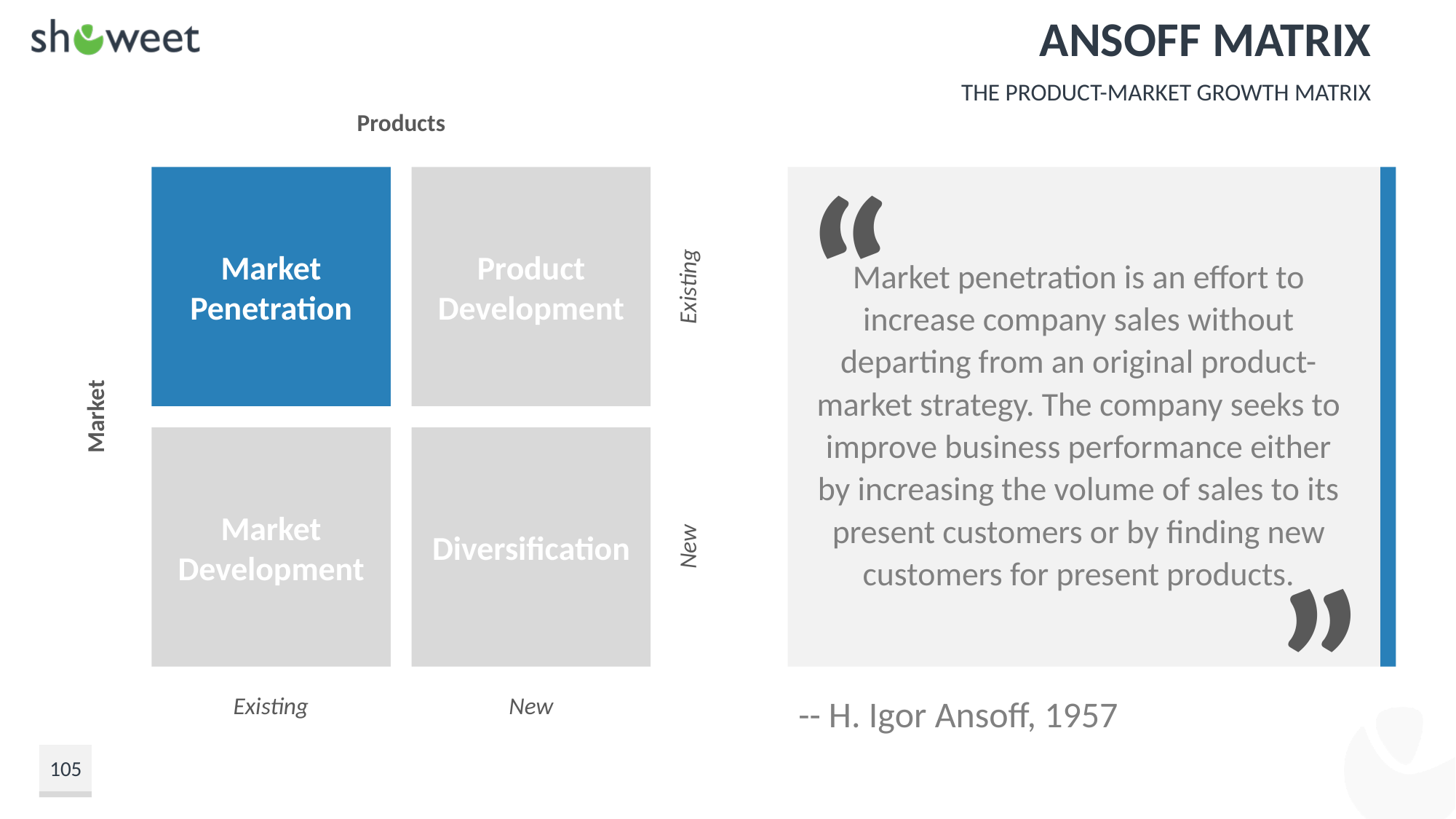

# Ansoff Matrix
The Product-Market Growth Matrix
Products
Market Penetration
Product Development
Existing
Market
Market Development
Diversification
New
Existing
New
“
Market penetration is an effort to increase company sales without departing from an original product-market strategy. The company seeks to improve business performance either by increasing the volume of sales to its present customers or by finding new customers for present products.

”
-- H. Igor Ansoff, 1957
105